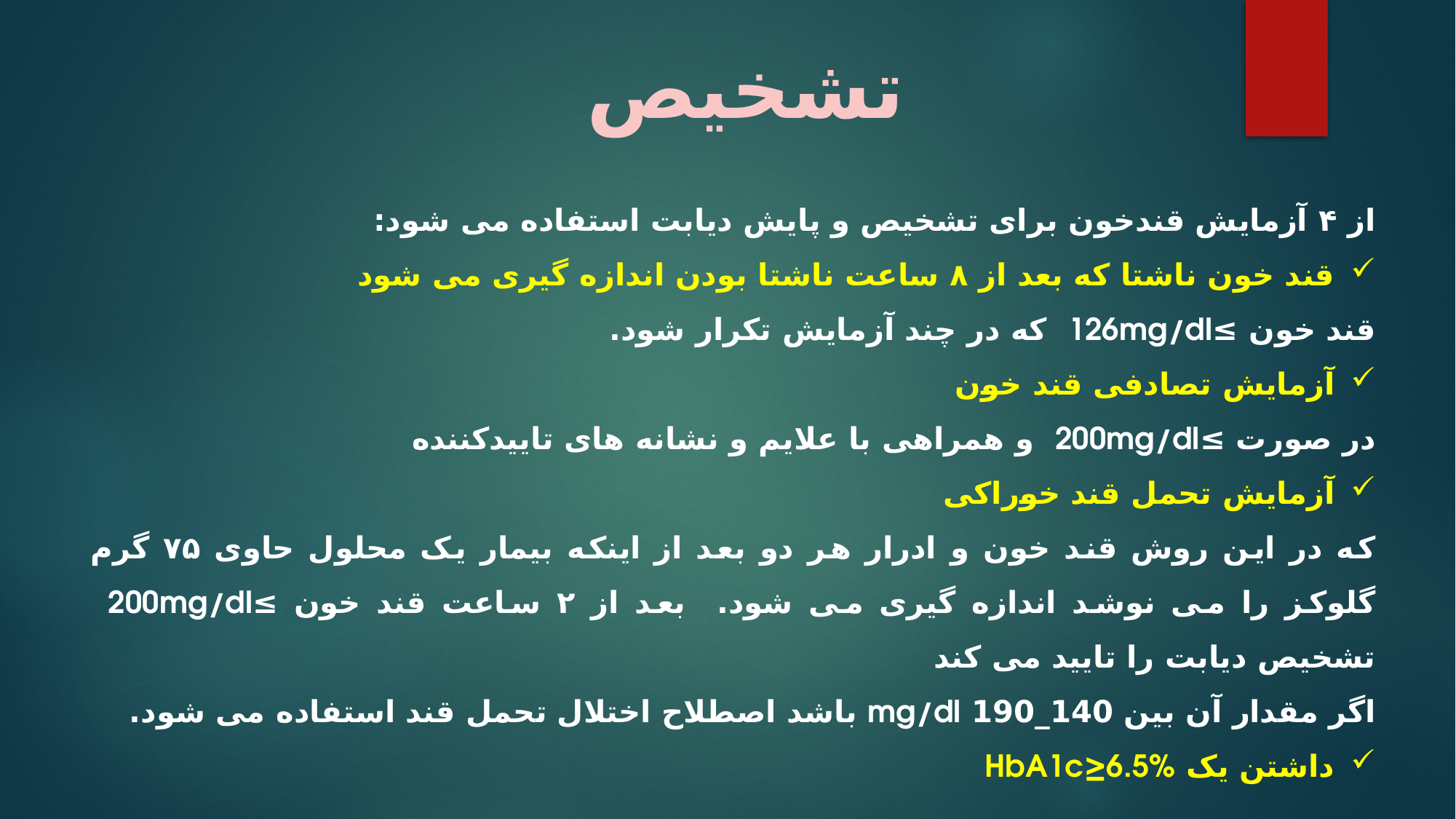

تشخیص
از ۴ آزمایش قندخون برای تشخیص و پایش دیابت استفاده می شود:
قند خون ناشتا که بعد از ۸ ساعت ناشتا بودن اندازه گیری می شود
قند خون ≥126mg/dl  که در چند آزمایش تکرار شود.
آزمایش تصادفی قند خون
در صورت ≥200mg/dl  و همراهی با علایم و نشانه های تاییدکننده
آزمایش تحمل قند خوراکی
که در این روش قند خون و ادرار هر دو بعد از اینکه بیمار یک محلول حاوی ۷۵ گرم گلوکز را می نوشد اندازه گیری می شود.  بعد از ۲ ساعت قند خون ≥200mg/dl  تشخیص دیابت را تایید می کند
اگر مقدار آن بین 140_190 mg/dl باشد اصطلاح اختلال تحمل قند استفاده می شود.
داشتن یک HbA1c≥6.5%